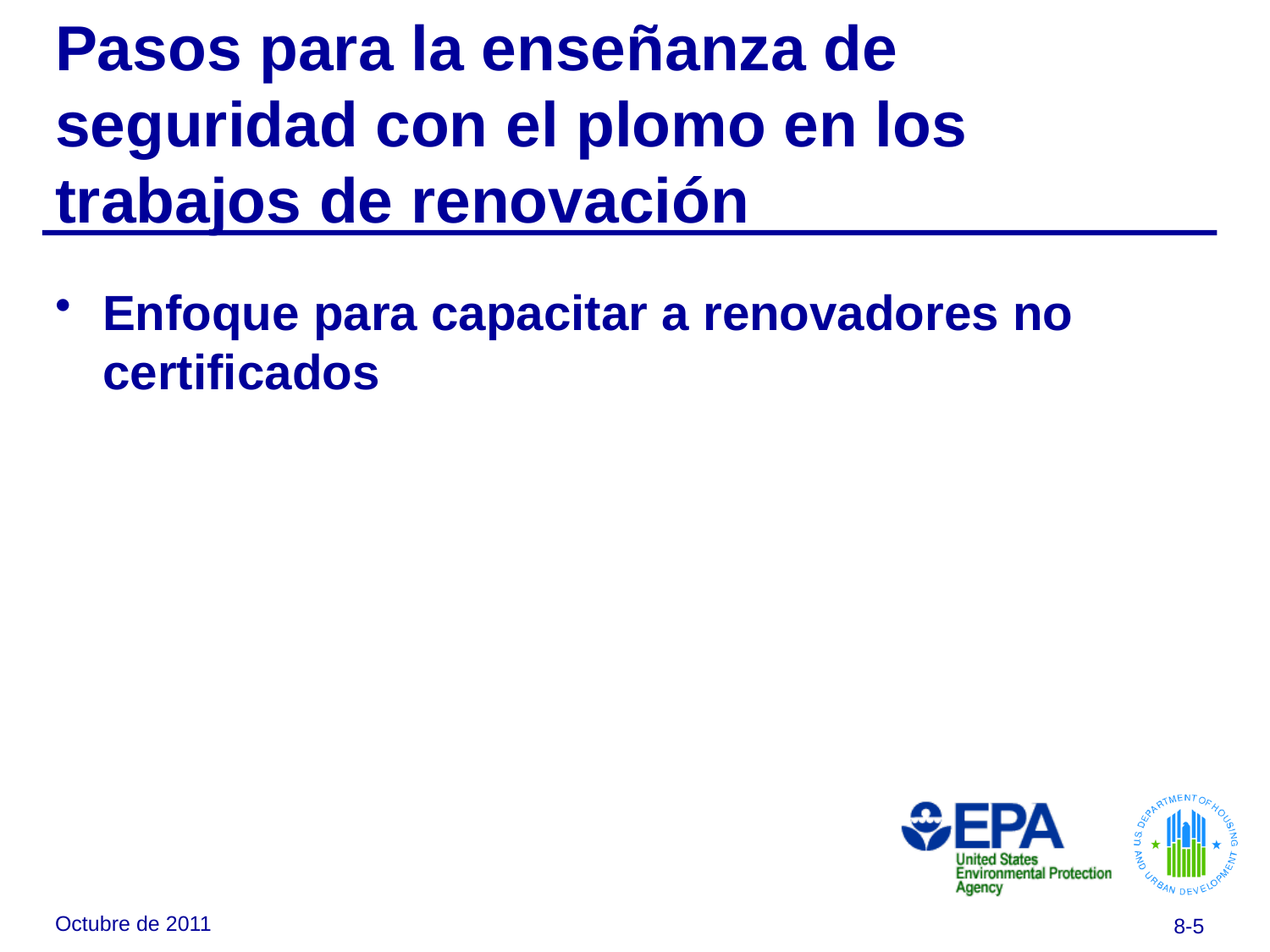

# Pasos para la enseñanza de seguridad con el plomo en los trabajos de renovación
Enfoque para capacitar a renovadores no certificados
Octubre de 2011
8-5